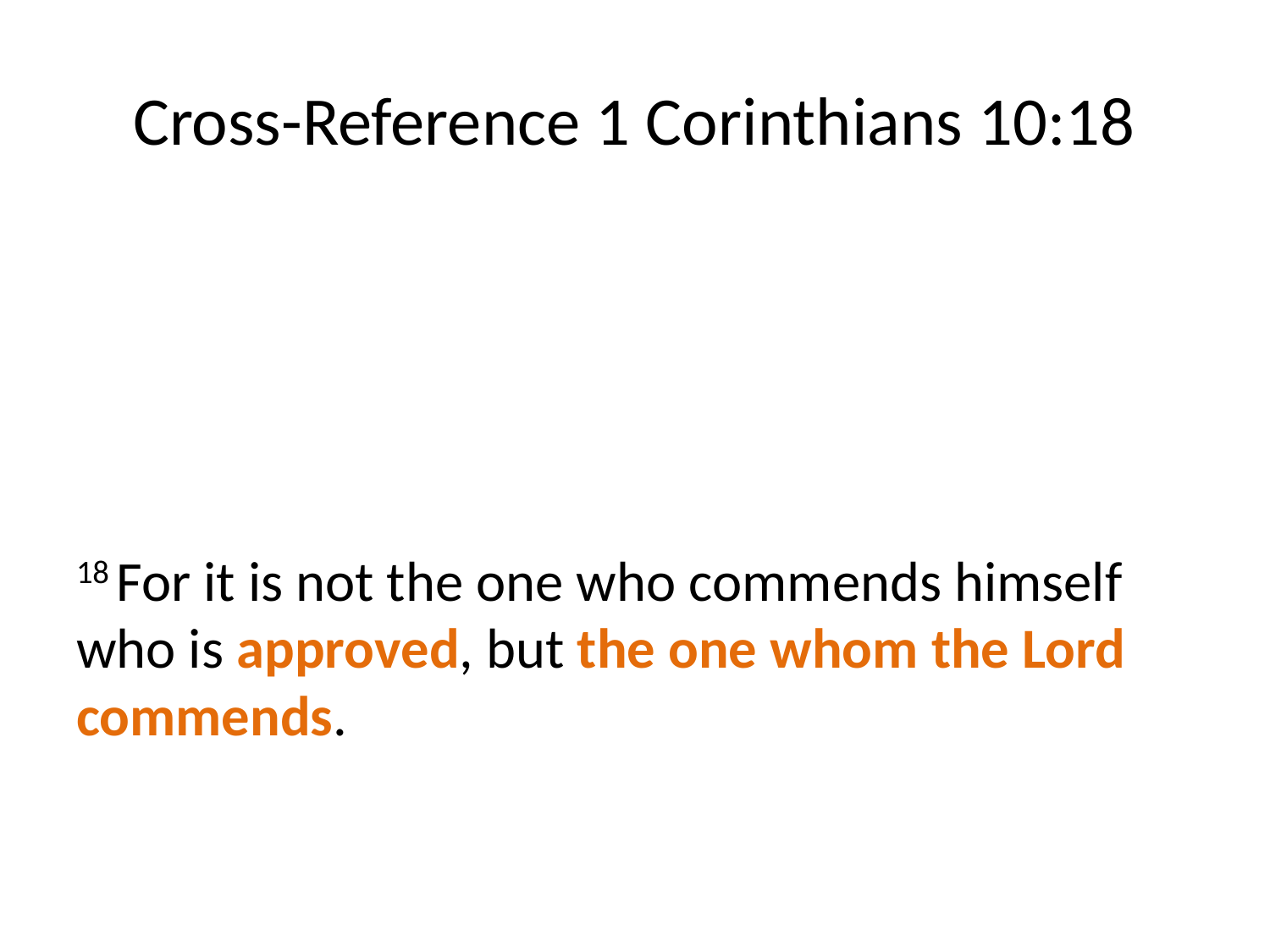

# Cross-Reference 1 Corinthians 10:18

18 For it is not the one who commends himself who is approved, but the one whom the Lord commends.